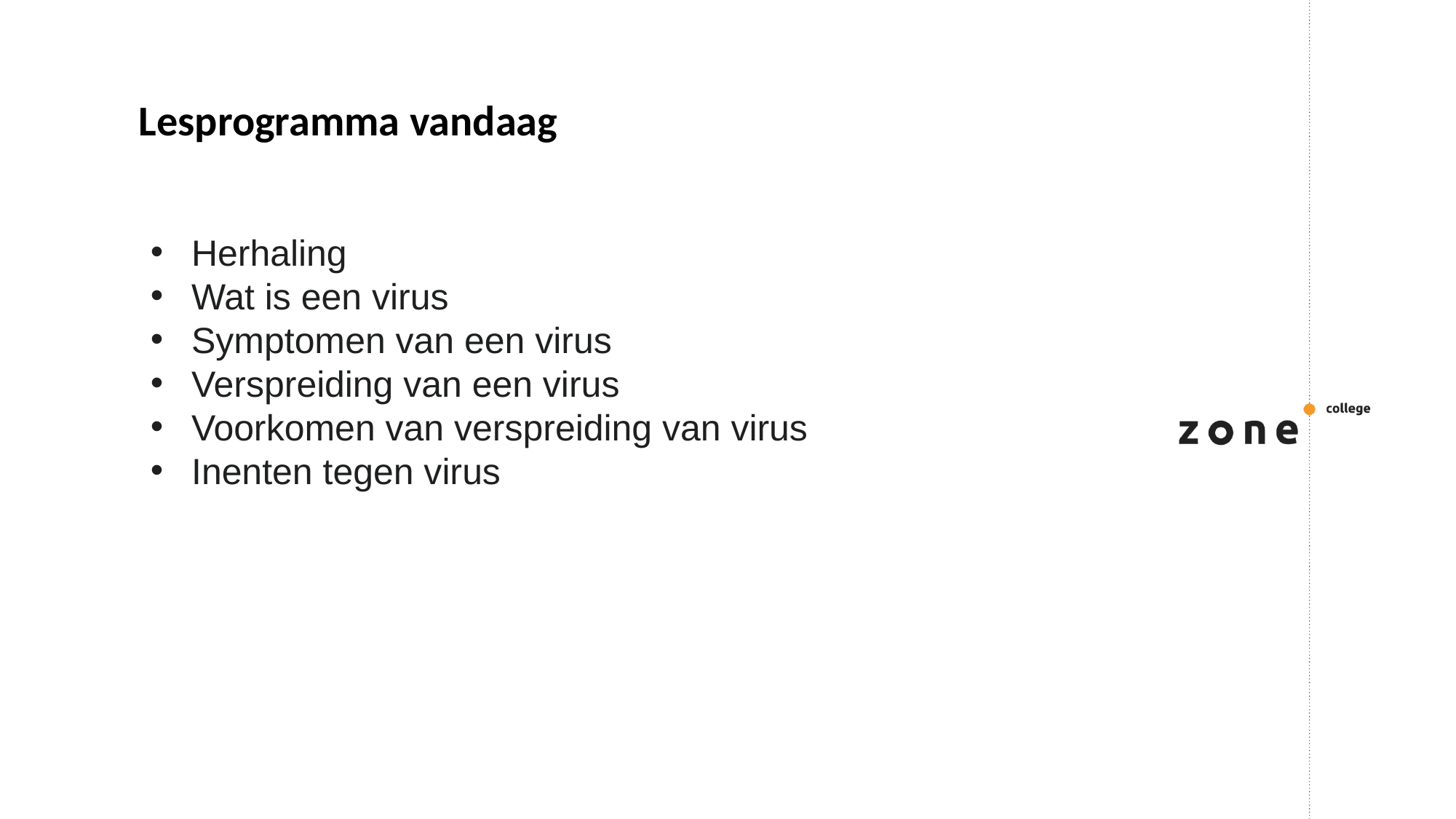

Lesprogramma vandaag
Herhaling
Wat is een virus
Symptomen van een virus
Verspreiding van een virus
Voorkomen van verspreiding van virus
Inenten tegen virus